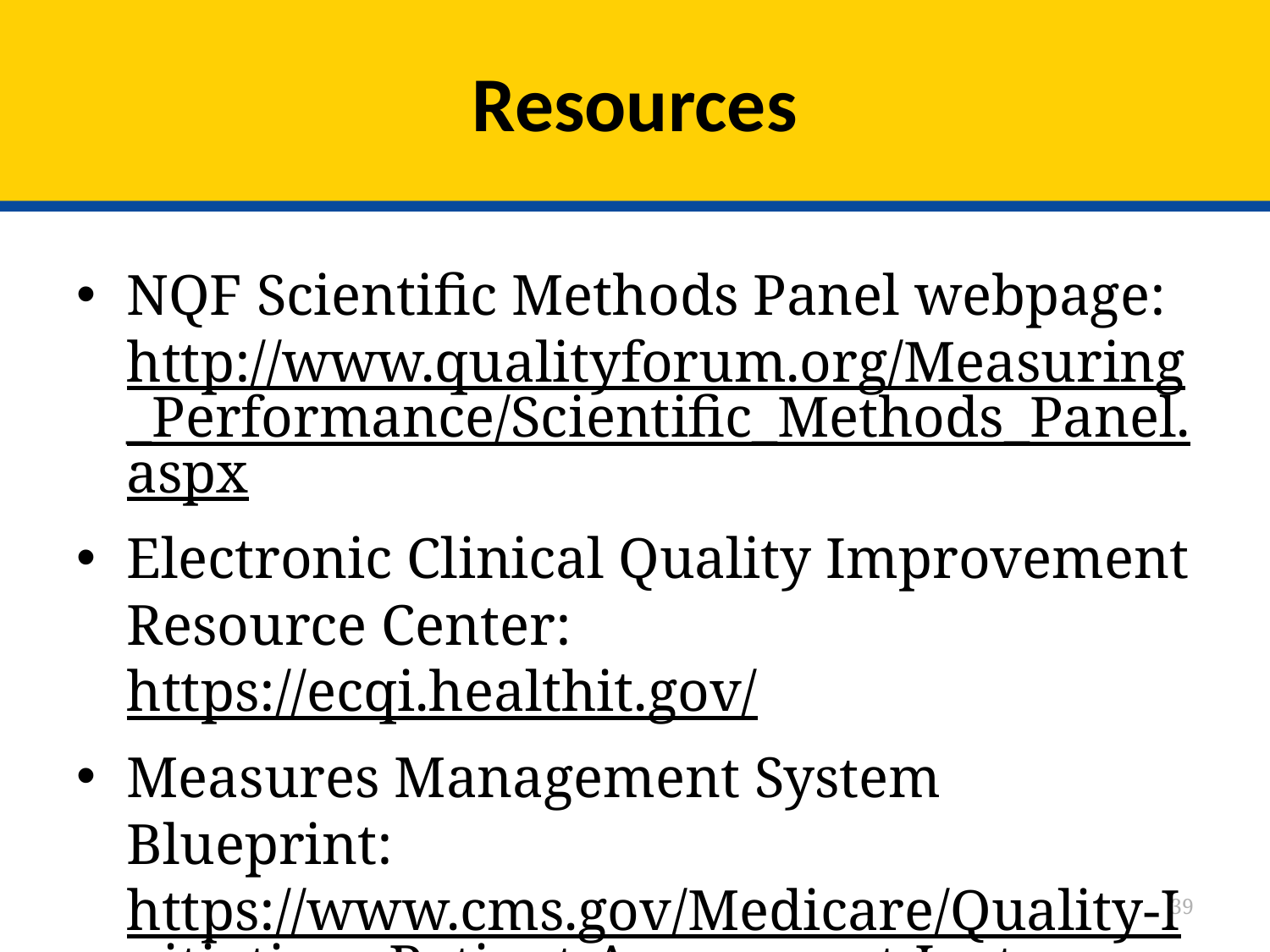

# Resources
NQF Scientific Methods Panel webpage: http://www.qualityforum.org/Measuring_Performance/Scientific_Methods_Panel.aspx
Electronic Clinical Quality Improvement Resource Center: https://ecqi.healthit.gov/
Measures Management System Blueprint: https://www.cms.gov/Medicare/Quality-Initiatives-Patient-Assessment-Instruments/MMS/MMS-Blueprint.html

39